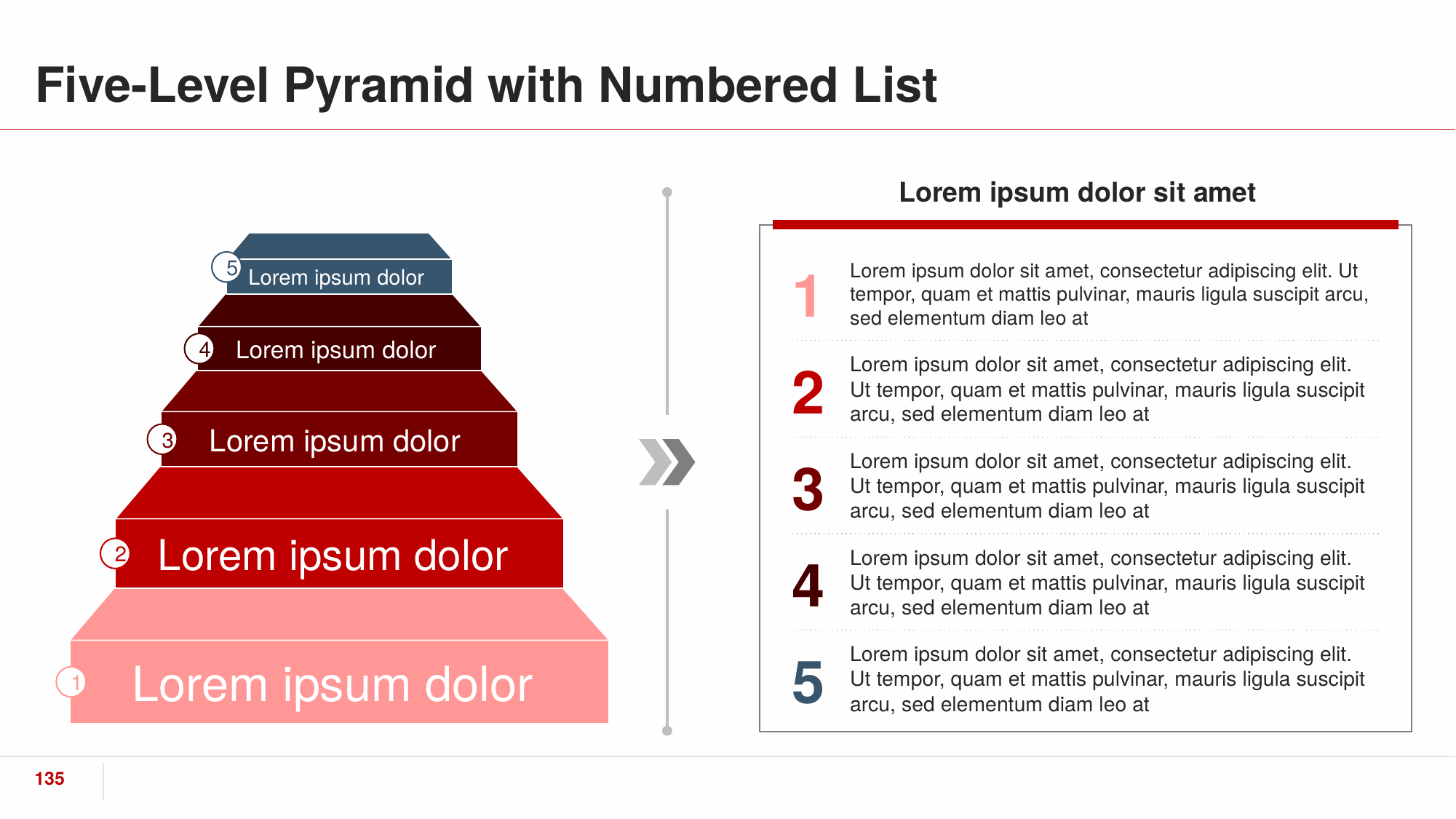

# Five-Level Pyramid with Numbered List
Lorem ipsum dolor sit amet

5
Lorem ipsum dolor

Lorem ipsum dolor
4

Lorem ipsum dolor
3

Lorem ipsum dolor
2

Lorem ipsum dolor
1
1
Lorem ipsum dolor sit amet, consectetur adipiscing elit. Ut tempor, quam et mattis pulvinar, mauris ligula suscipit arcu, sed elementum diam leo at
Lorem ipsum dolor sit amet, consectetur adipiscing elit. Ut tempor, quam et mattis pulvinar, mauris ligula suscipit arcu, sed elementum diam leo at
2

Lorem ipsum dolor sit amet, consectetur adipiscing elit. Ut tempor, quam et mattis pulvinar, mauris ligula suscipit arcu, sed elementum diam leo at
3
Lorem ipsum dolor sit amet, consectetur adipiscing elit. Ut tempor, quam et mattis pulvinar, mauris ligula suscipit arcu, sed elementum diam leo at
4
Lorem ipsum dolor sit amet, consectetur adipiscing elit. Ut tempor, quam et mattis pulvinar, mauris ligula suscipit arcu, sed elementum diam leo at
5
135